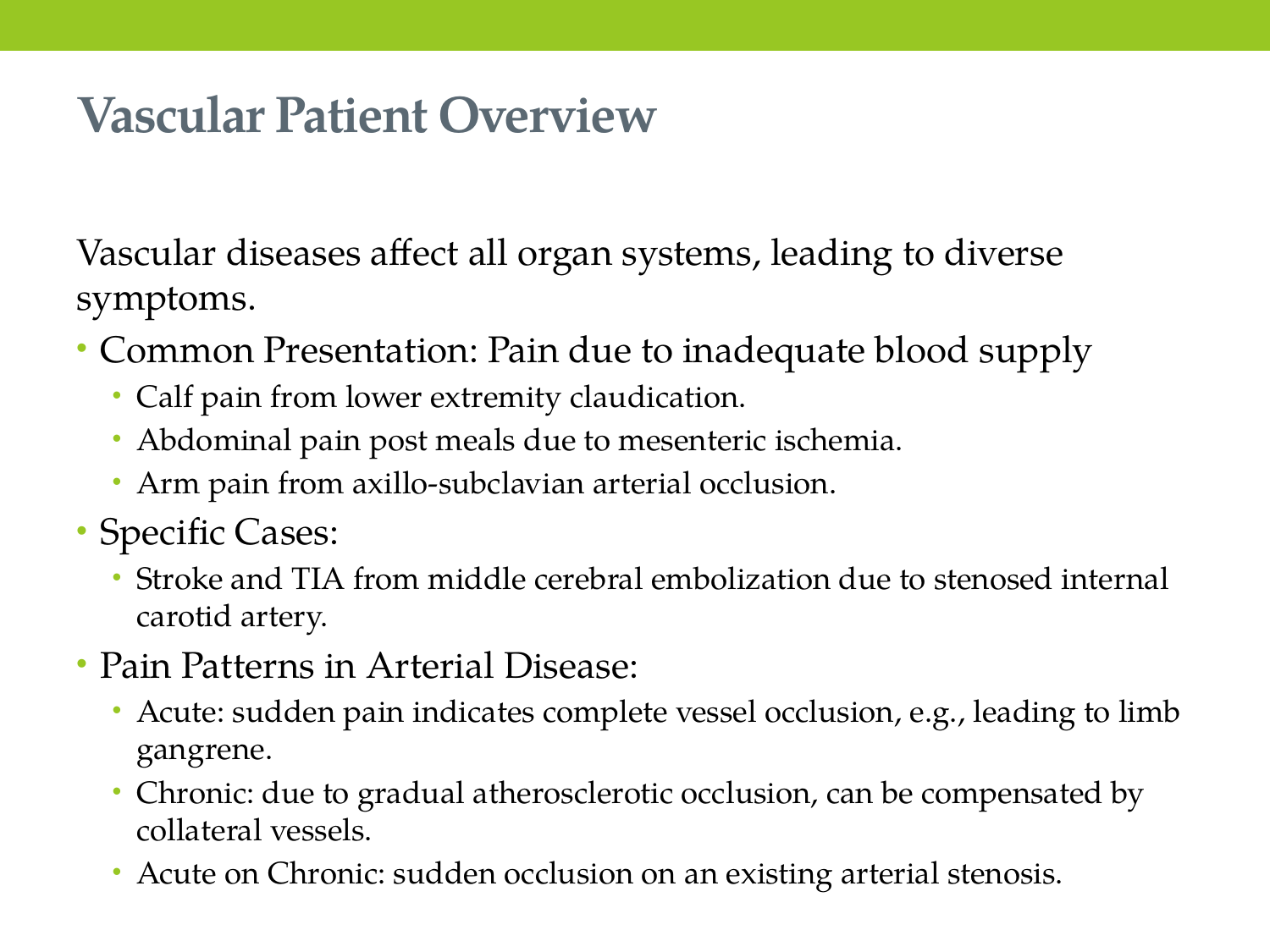

# Vascular Patient Overview
Vascular diseases affect all organ systems, leading to diverse symptoms.
Common Presentation: Pain due to inadequate blood supply
Calf pain from lower extremity claudication.
Abdominal pain post meals due to mesenteric ischemia.
Arm pain from axillo-subclavian arterial occlusion.
Specific Cases:
Stroke and TIA from middle cerebral embolization due to stenosed internal carotid artery.
Pain Patterns in Arterial Disease:
Acute: sudden pain indicates complete vessel occlusion, e.g., leading to limb gangrene.
Chronic: due to gradual atherosclerotic occlusion, can be compensated by collateral vessels.
Acute on Chronic: sudden occlusion on an existing arterial stenosis.